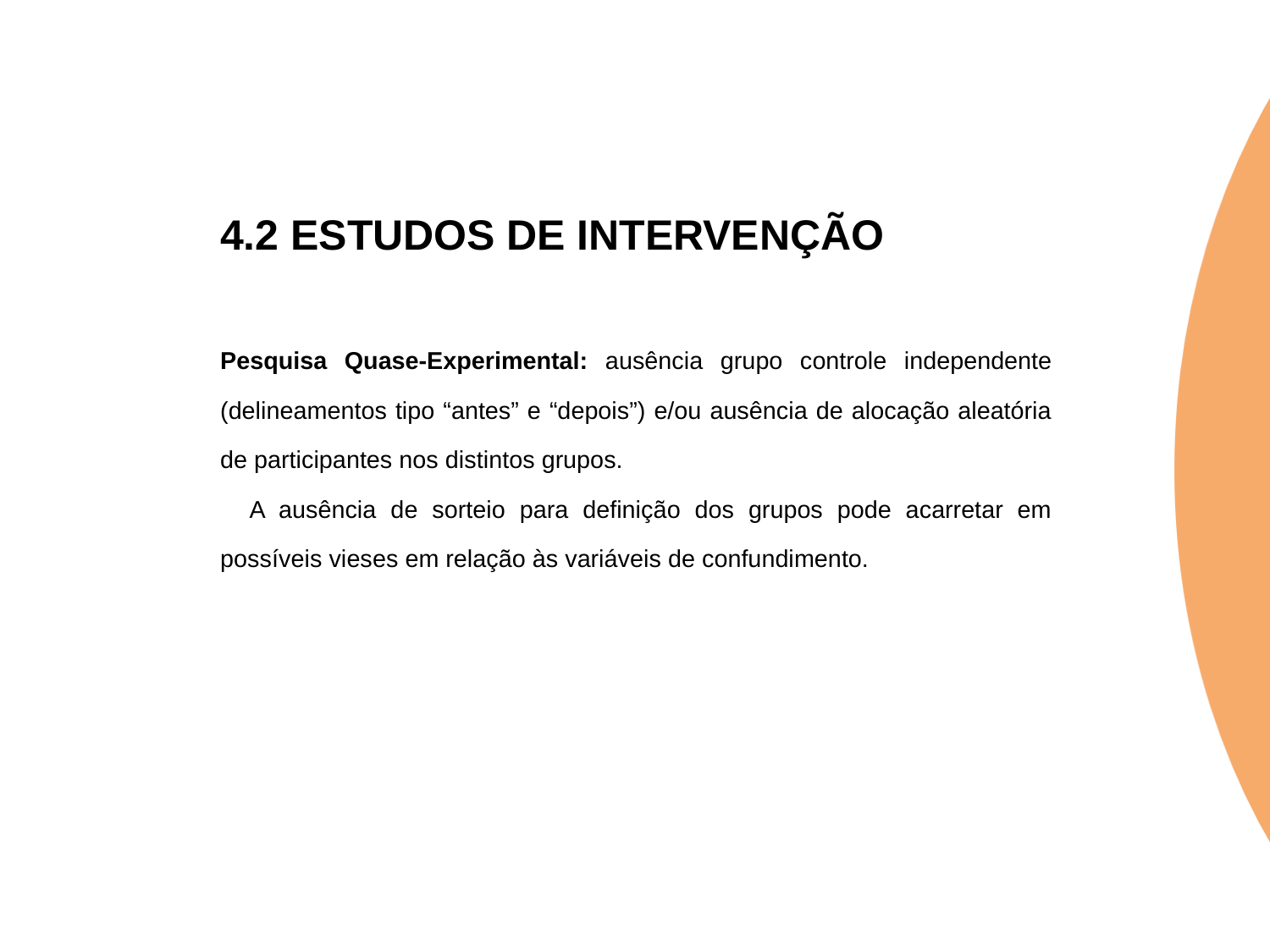

4.2 ESTUDOS DE INTERVENÇÃO
Pesquisa Quase-Experimental: ausência grupo controle independente (delineamentos tipo “antes” e “depois”) e/ou ausência de alocação aleatória de participantes nos distintos grupos.
	A ausência de sorteio para definição dos grupos pode acarretar em possíveis vieses em relação às variáveis de confundimento.